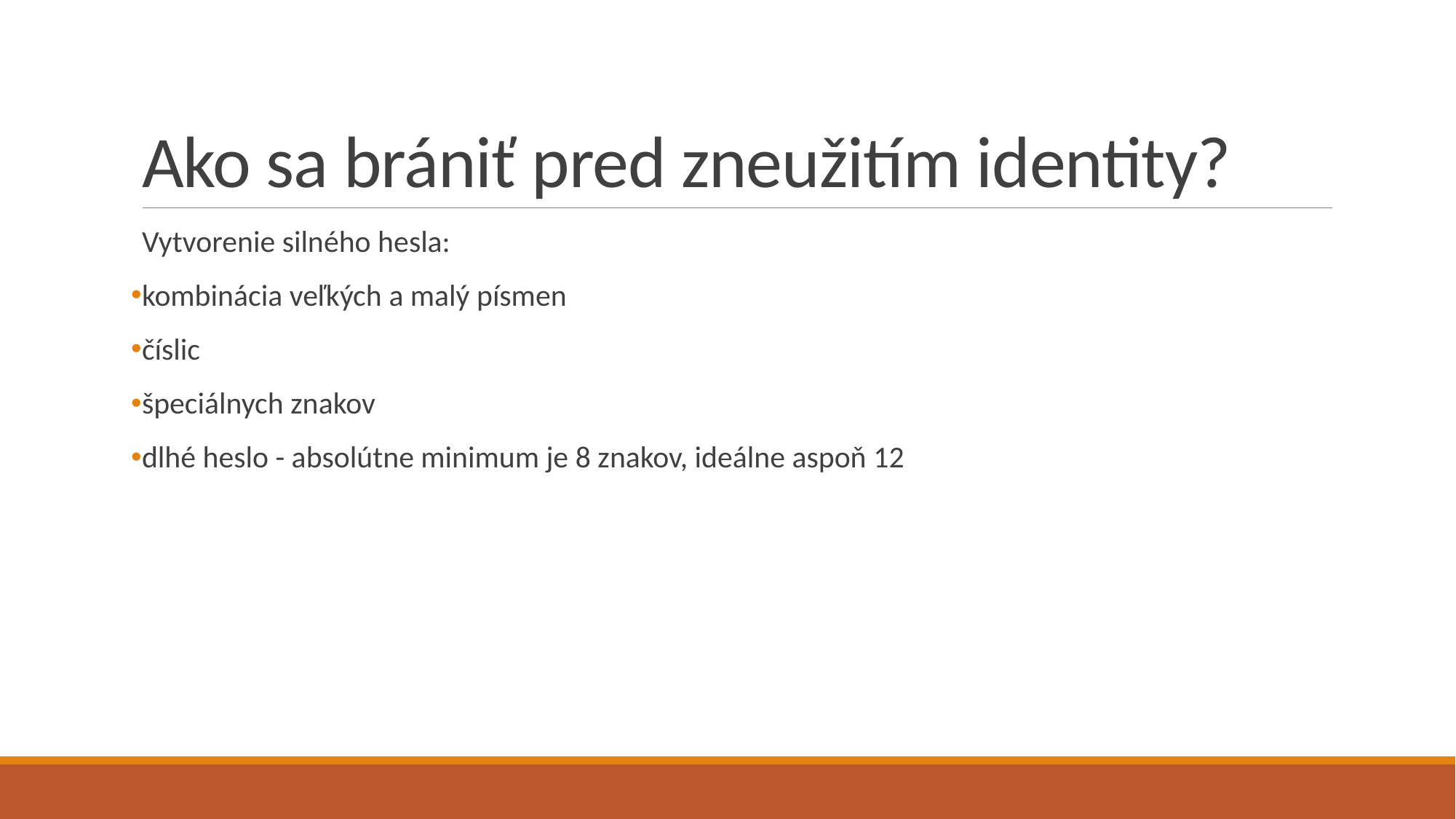

# Ako sa brániť pred zneužitím identity?
Vytvorenie silného hesla:
kombinácia veľkých a malý písmen
číslic
špeciálnych znakov
dlhé heslo - absolútne minimum je 8 znakov, ideálne aspoň 12